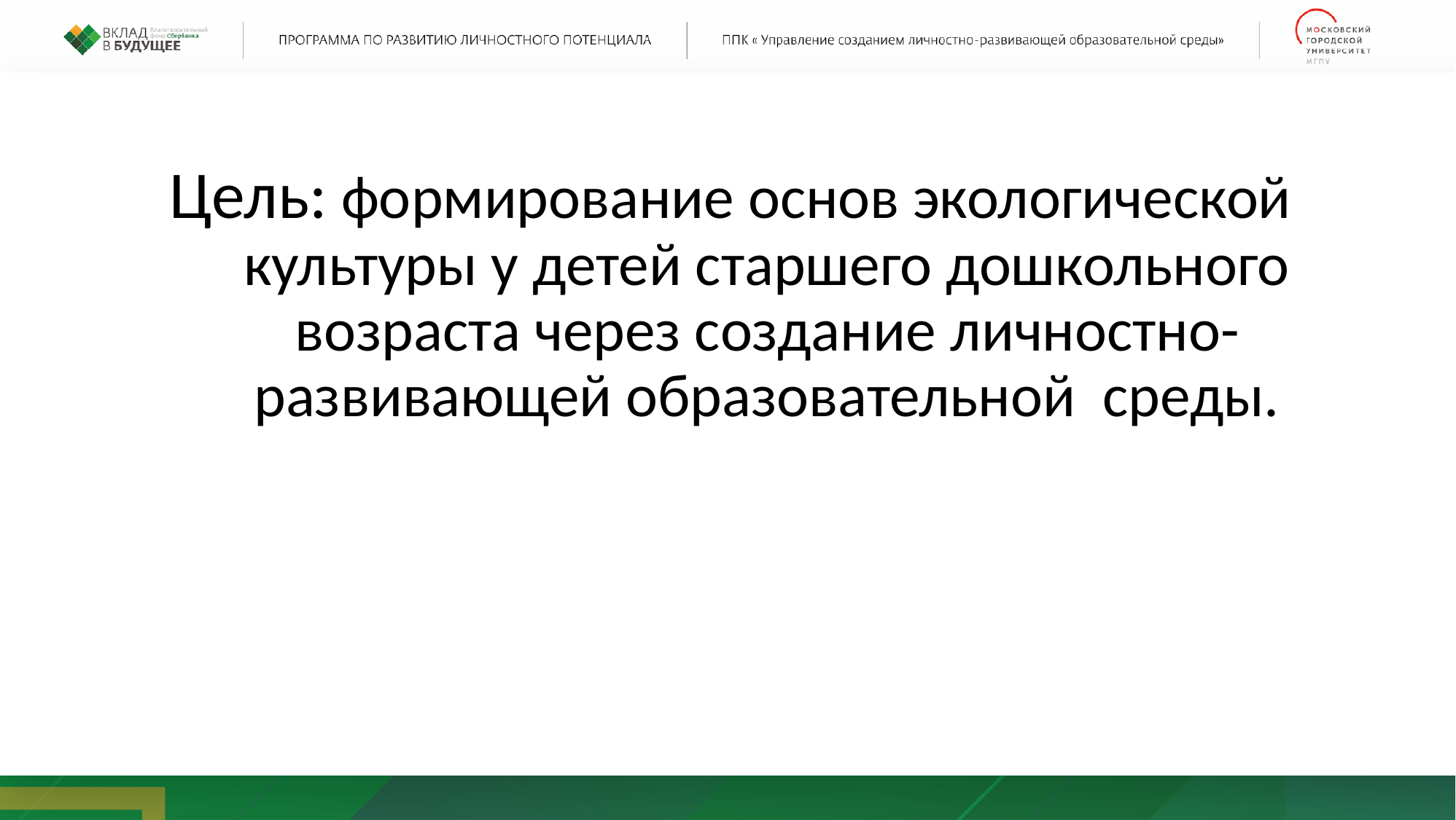

Цель: формирование основ экологической культуры у детей старшего дошкольного возраста через создание личностно-развивающей образовательной  среды.